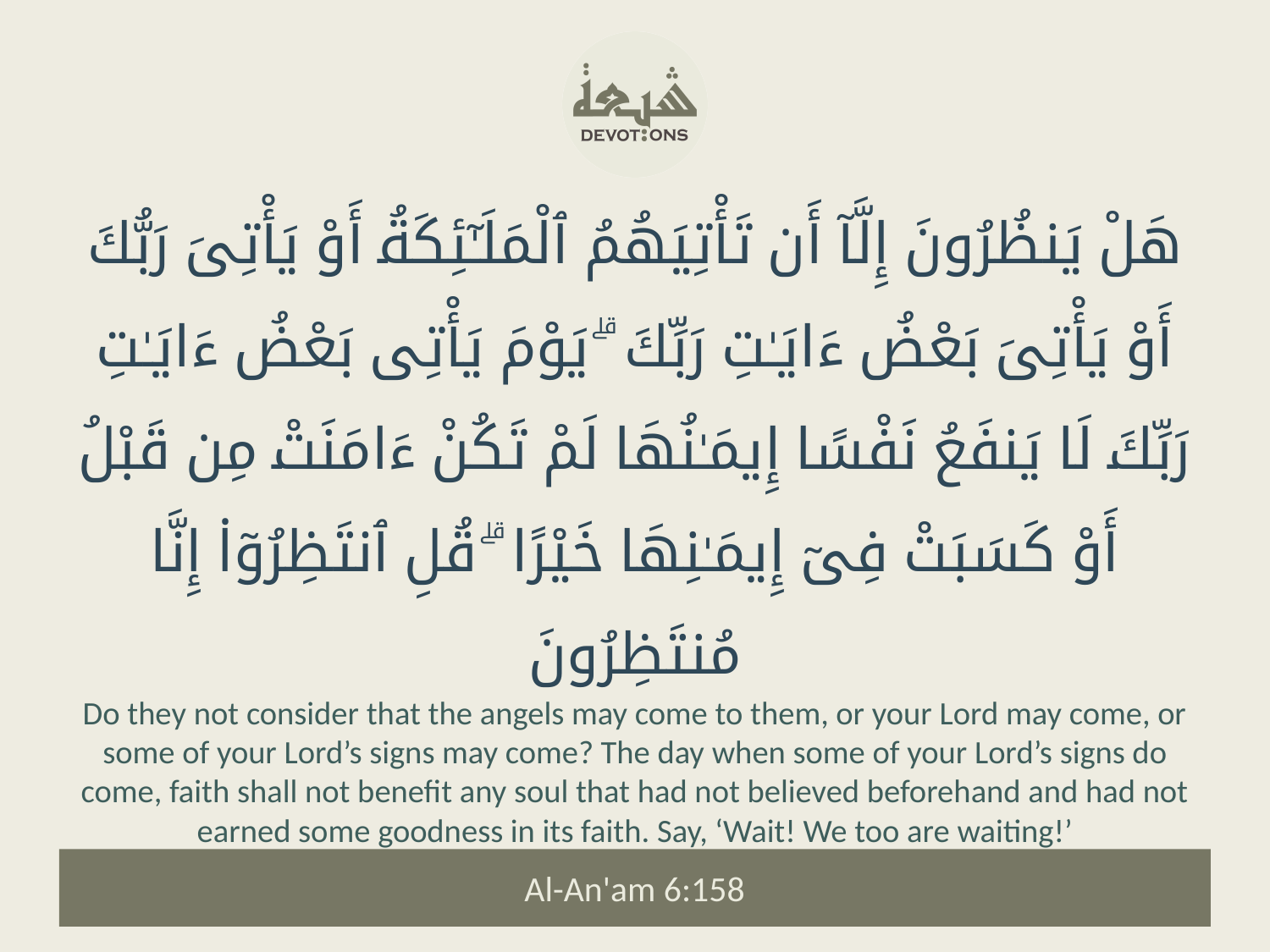

هَلْ يَنظُرُونَ إِلَّآ أَن تَأْتِيَهُمُ ٱلْمَلَـٰٓئِكَةُ أَوْ يَأْتِىَ رَبُّكَ أَوْ يَأْتِىَ بَعْضُ ءَايَـٰتِ رَبِّكَ ۗ يَوْمَ يَأْتِى بَعْضُ ءَايَـٰتِ رَبِّكَ لَا يَنفَعُ نَفْسًا إِيمَـٰنُهَا لَمْ تَكُنْ ءَامَنَتْ مِن قَبْلُ أَوْ كَسَبَتْ فِىٓ إِيمَـٰنِهَا خَيْرًا ۗ قُلِ ٱنتَظِرُوٓا۟ إِنَّا مُنتَظِرُونَ
Do they not consider that the angels may come to them, or your Lord may come, or some of your Lord’s signs may come? The day when some of your Lord’s signs do come, faith shall not benefit any soul that had not believed beforehand and had not earned some goodness in its faith. Say, ‘Wait! We too are waiting!’
Al-An'am 6:158